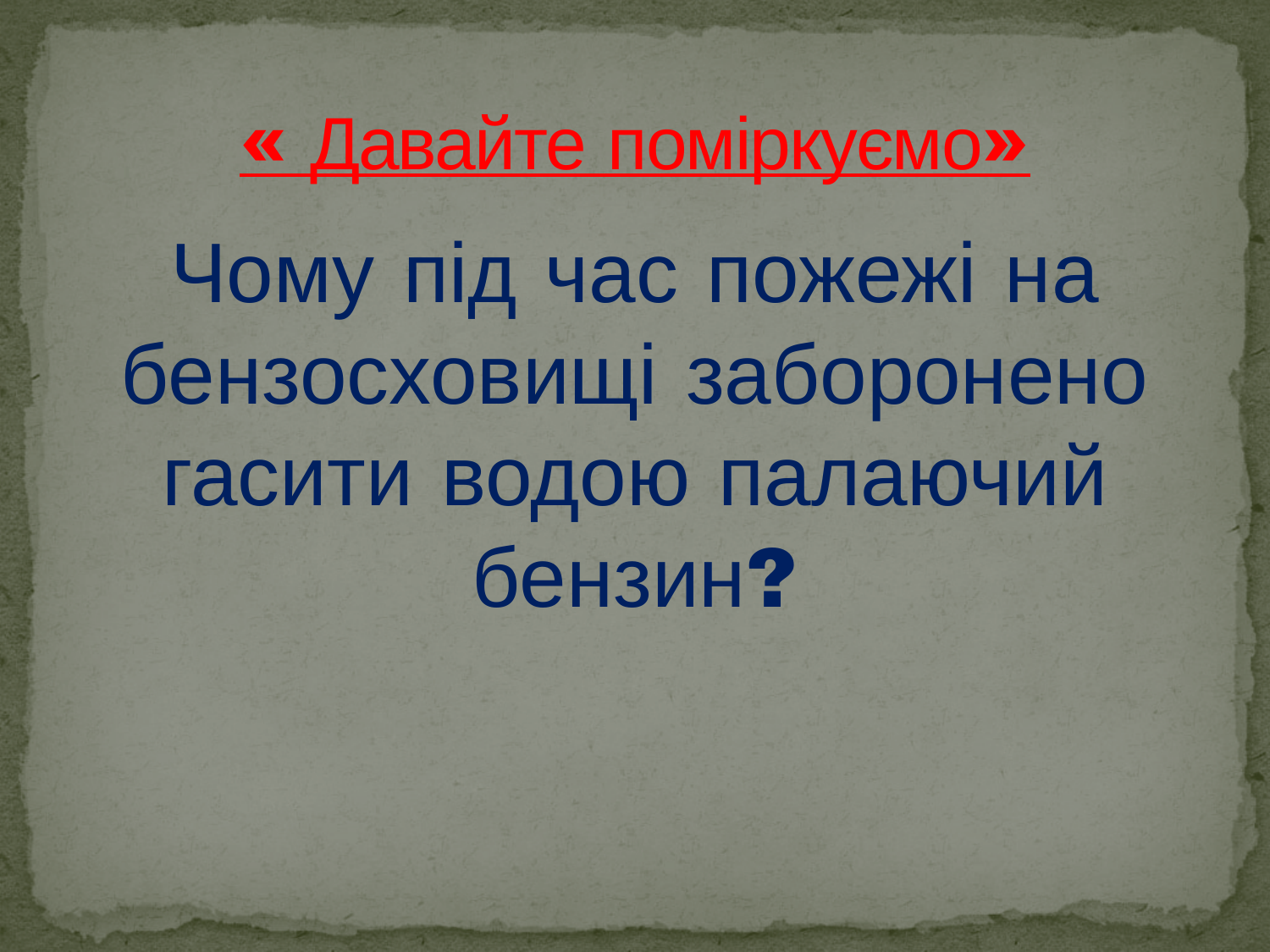

# « Давайте поміркуємо»
Чому під час пожежі на бензосховищі заборонено гасити водою палаючий бензин?